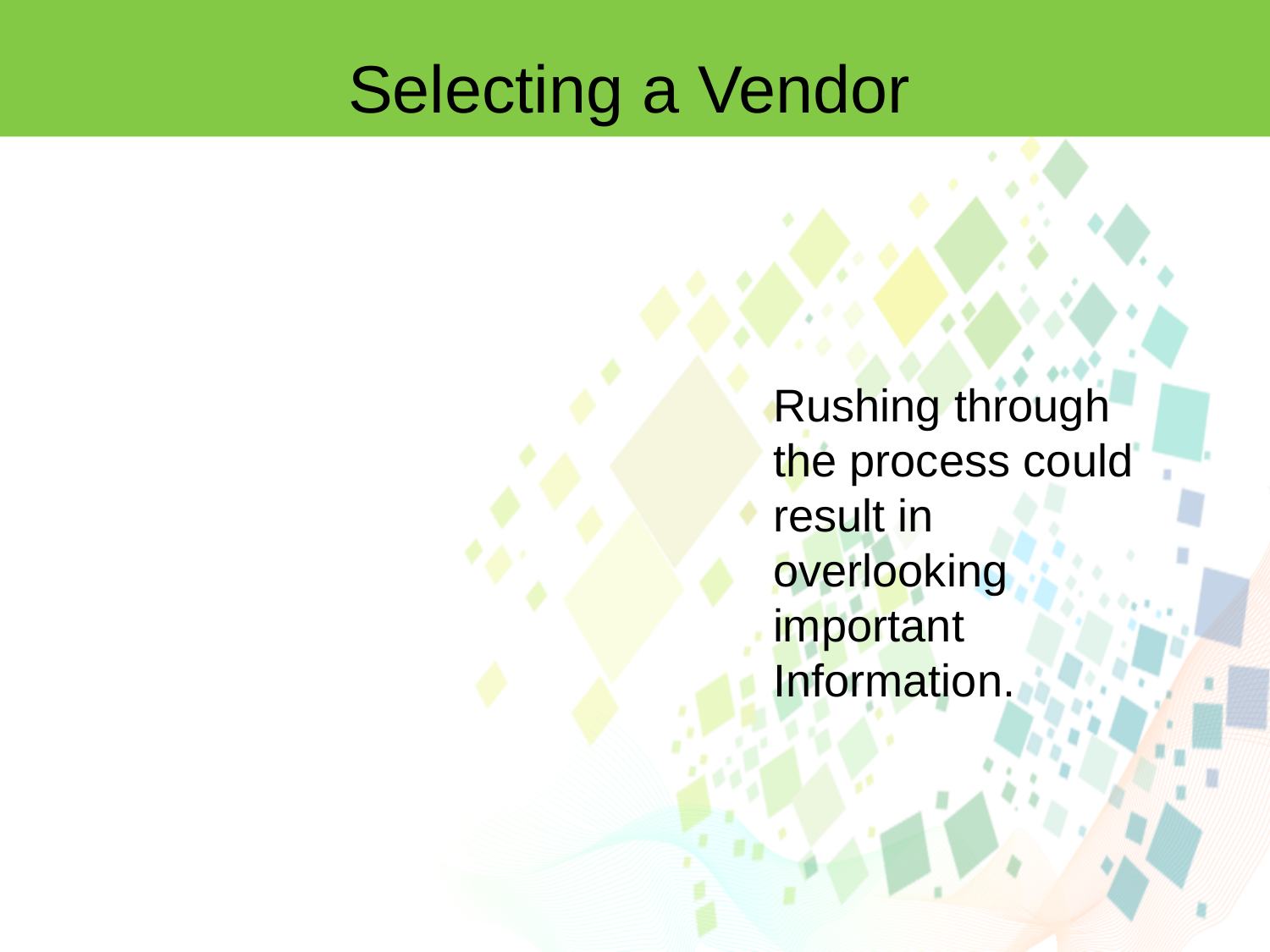

Selecting a Vendor
Rushing through the process could result in overlooking important
Information.